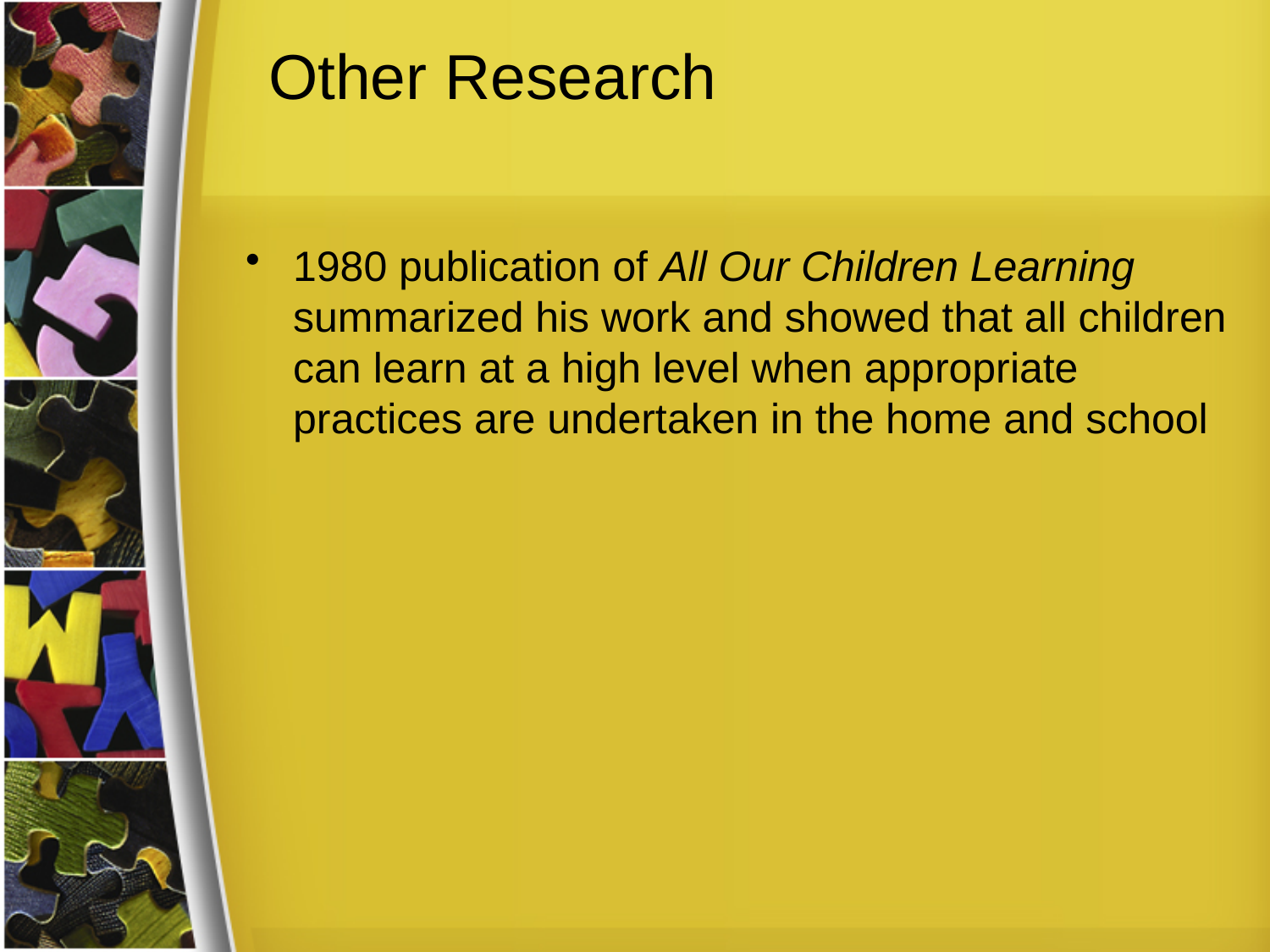

# Other Research
1980 publication of All Our Children Learning summarized his work and showed that all children can learn at a high level when appropriate practices are undertaken in the home and school